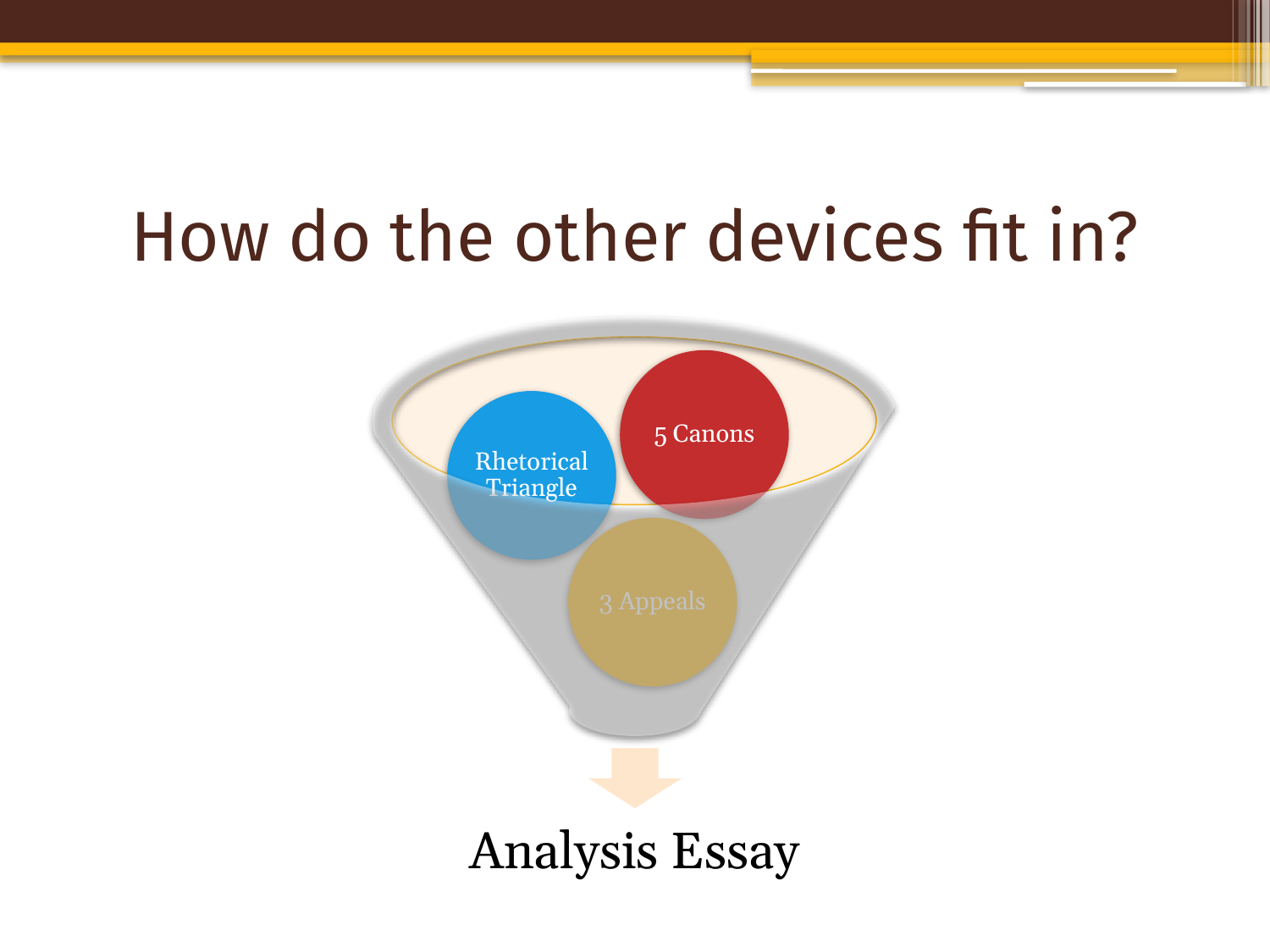

# How do the other devices fit in?
Analysis Essay
3 Appeals
Rhetorical Triangle
5 Canons